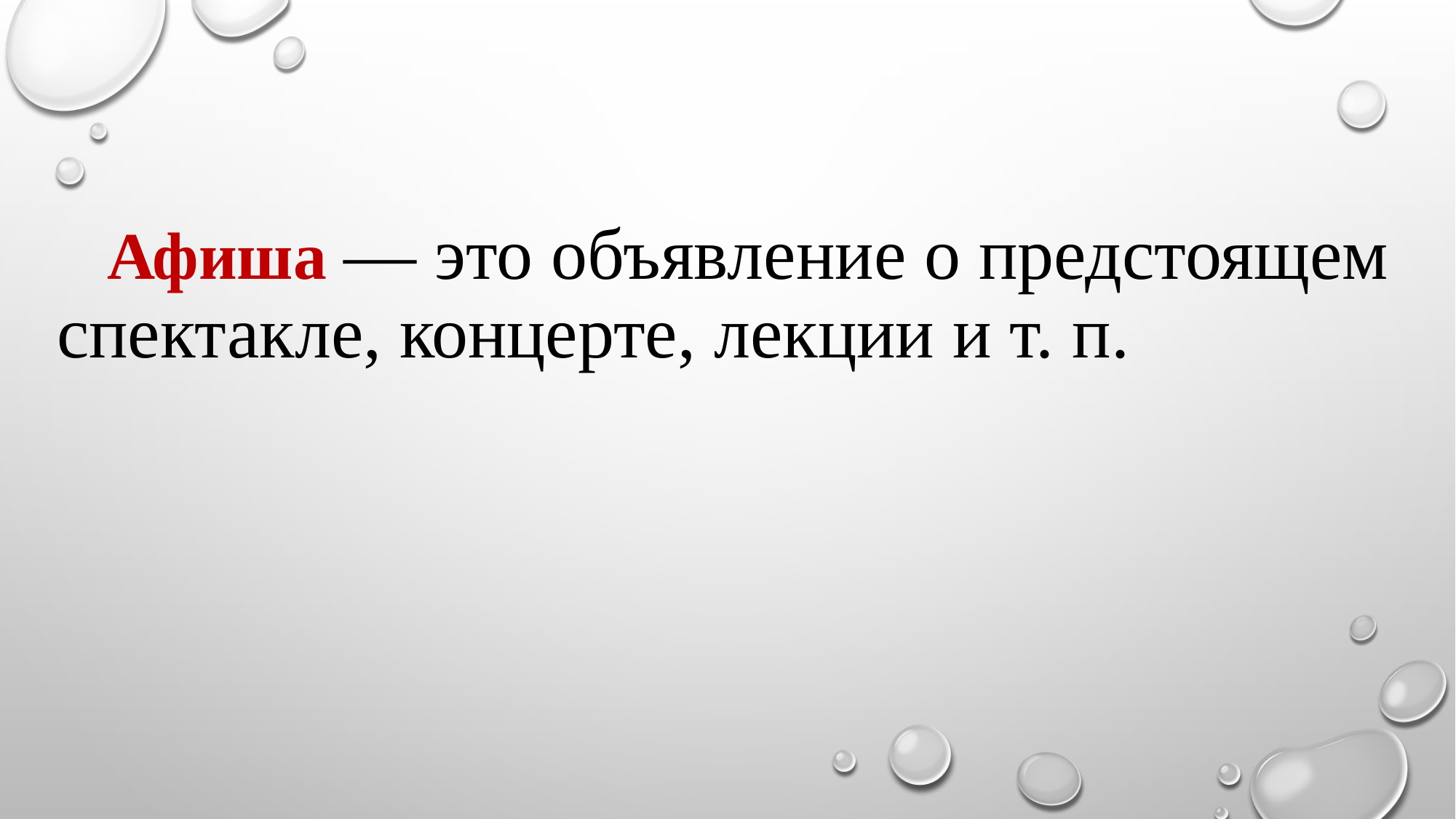

# Афиша — это объявление о предстоящем спектакле, концерте, лекции и т. п.